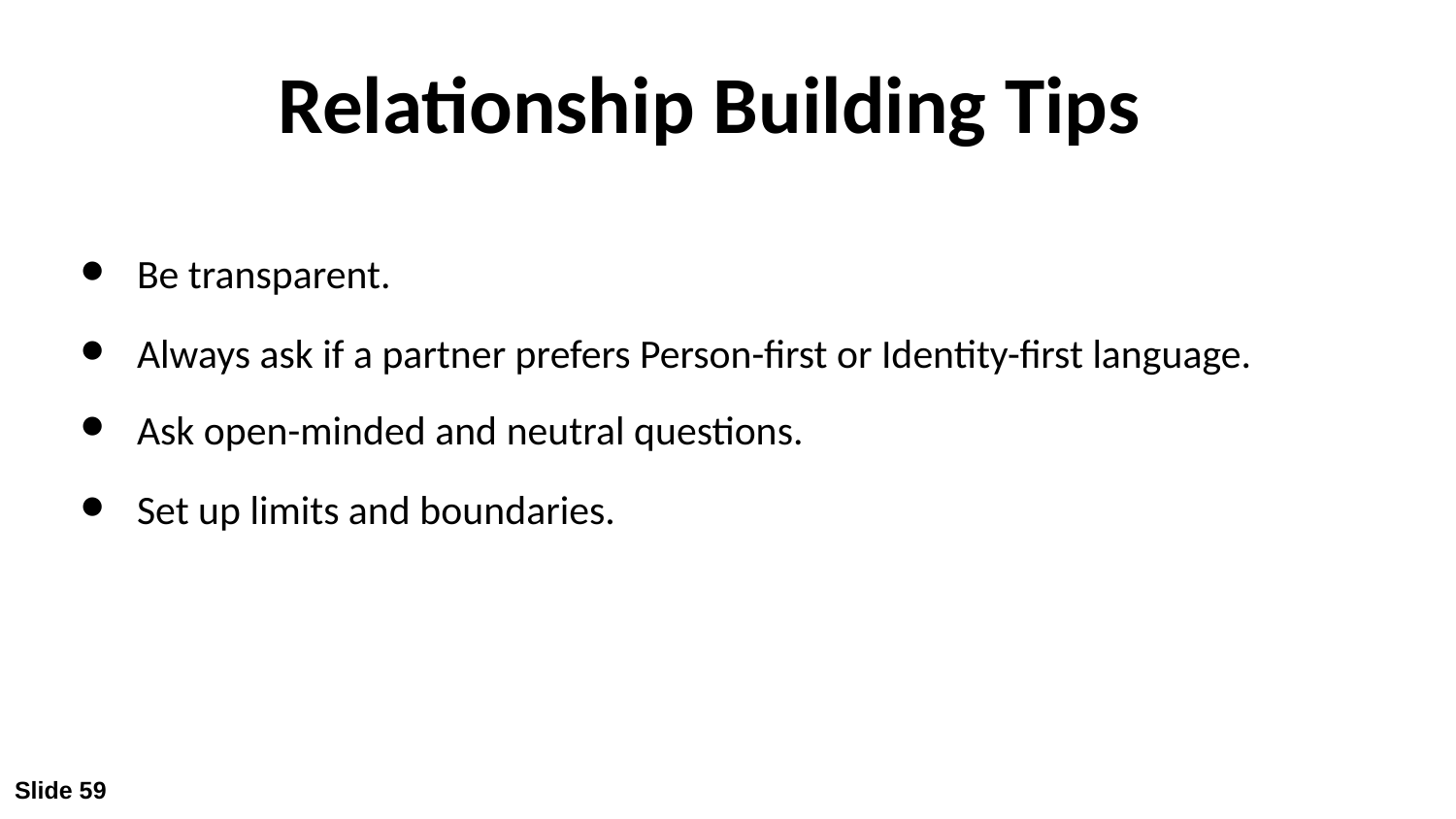

# Relationship Building Tips
Be transparent.
Always ask if a partner prefers Person-first or Identity-first language.
Ask open-minded and neutral questions.
Set up limits and boundaries.
Slide 59